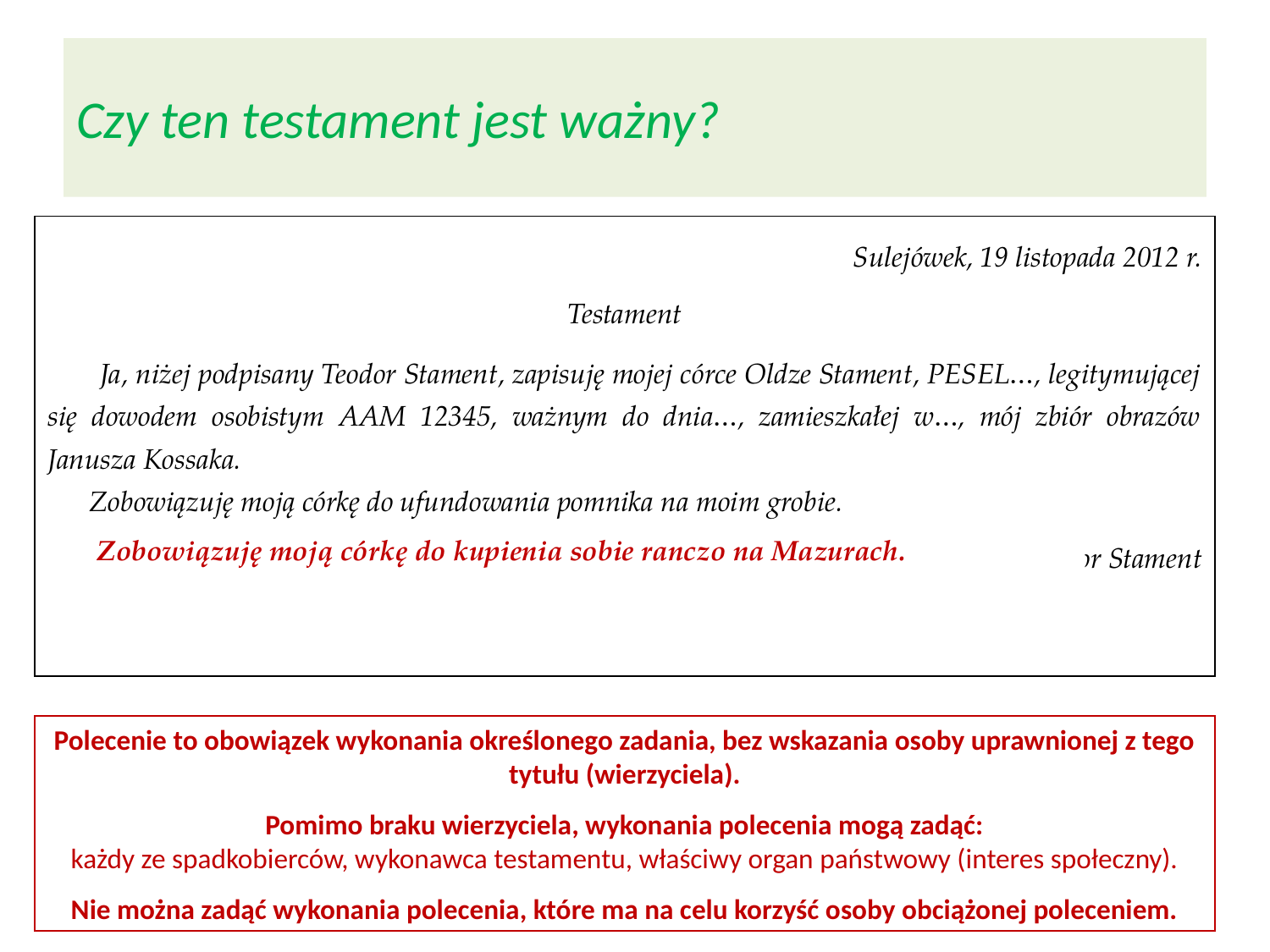

# Czy ten testament jest ważny?

Czy spadkodawca może polecić spadkobiercy lub zapisobiercy spełnienie określonego obowiązku, nie czyniąc nikogo wierzycielem?
TAK, nazywamy to poleceniem.

art. 982 Kodeksu cywilnego
| Sulejówek, 19 listopada 2012 r. Testament Ja, niżej podpisany Teodor Stament, zapisuję mojej córce Oldze Stament, PESEL…, legitymującej się dowodem osobistym AAM 12345, ważnym do dnia…, zamieszkałej w…, mój zbiór obrazów Janusza Kossaka. Zobowiązuję moją córkę do ufundowania pomnika na moim grobie. Teodor Stament |
| --- |
Zobowiązuję moją córkę do przekazania jednego z tych obrazów do muzeum.
Zobowiązuję moją córkę do kupienia sobie ranczo na Mazurach.
Polecenie to obowiązek wykonania określonego zadania, bez wskazania osoby uprawnionej z tego tytułu (wierzyciela).

Pomimo braku wierzyciela, wykonania polecenia mogą zadąć:
każdy ze spadkobierców, wykonawca testamentu, właściwy organ państwowy (interes społeczny).

Nie można zadąć wykonania polecenia, które ma na celu korzyść osoby obciążonej poleceniem.